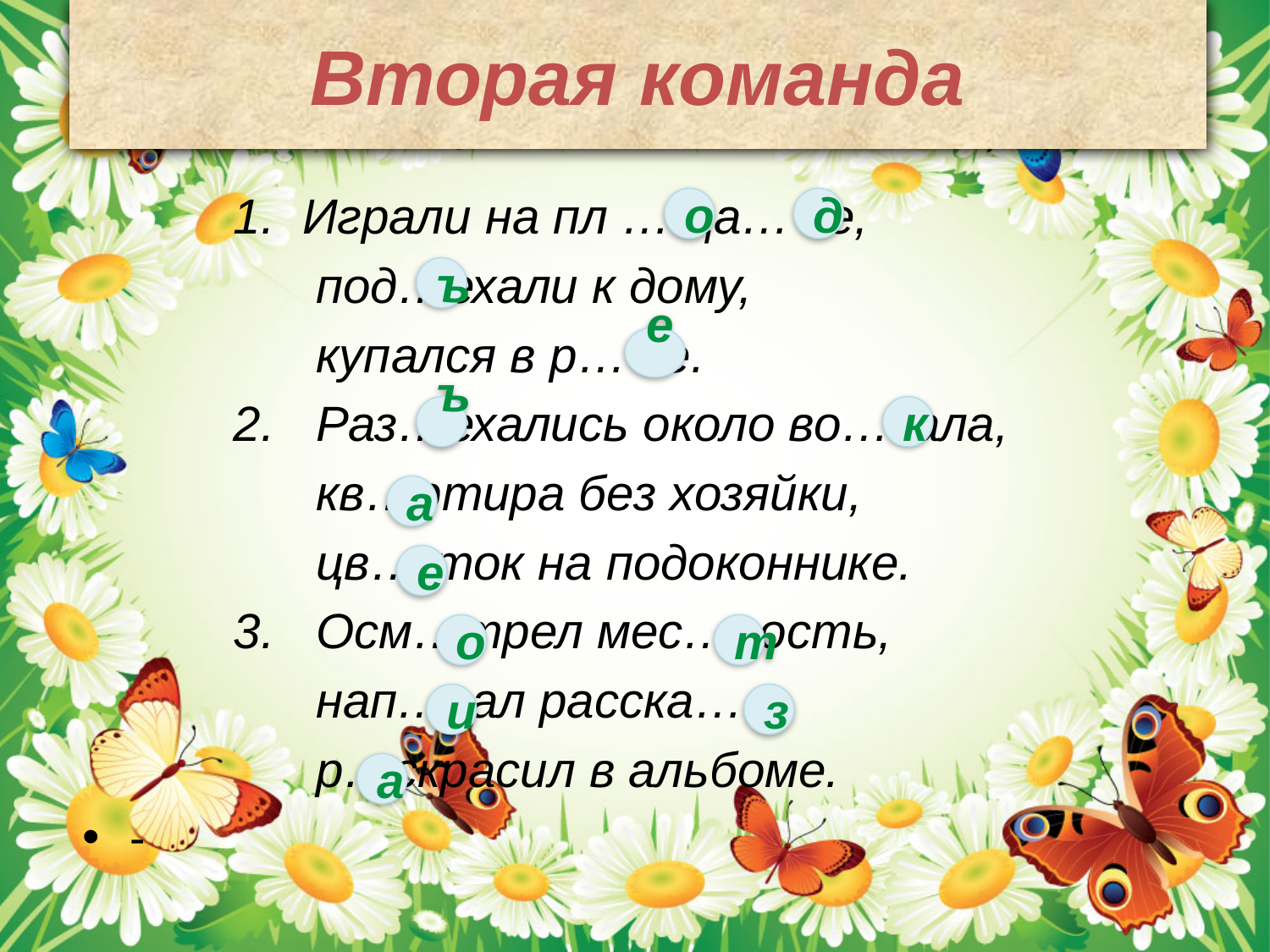

# Вторая команда
           1.  Играли на пл …ща… ке,
                 под…ехали к дому,
                 купался в р… ке.
           2.   Раз…ехались около во…зала,
                 кв…ртира без хозяйки,
                 цв… ток на подоконнике.
           3.   Осм…трел мес…ность,
                 нап…сал расска…  ,
                 р…скрасил в альбоме.
-
о
д
ъ

е

ъ
к
а
е
о
т
и
з
а